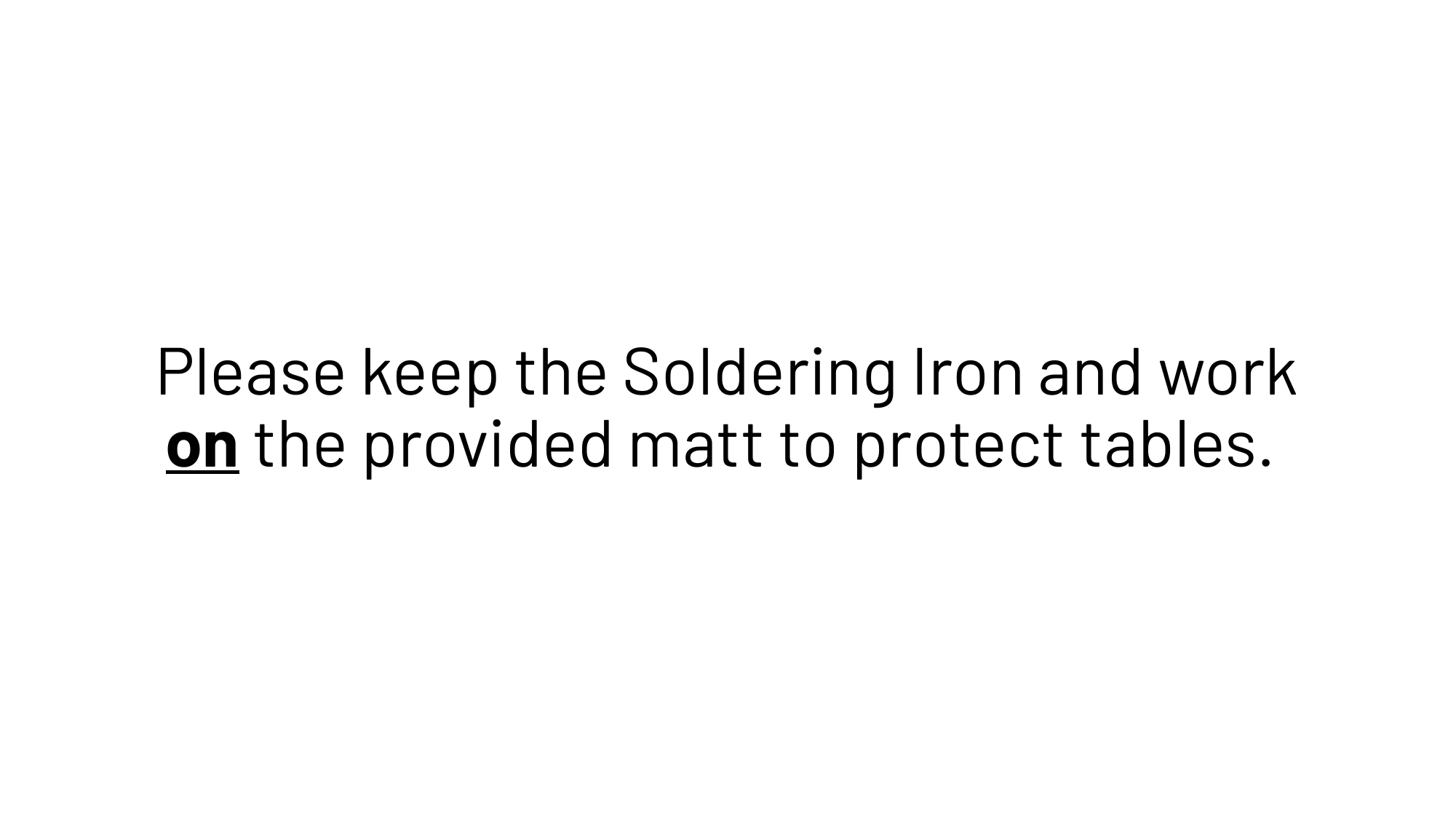

# Please keep the Soldering Iron and work on the provided matt to protect tables.